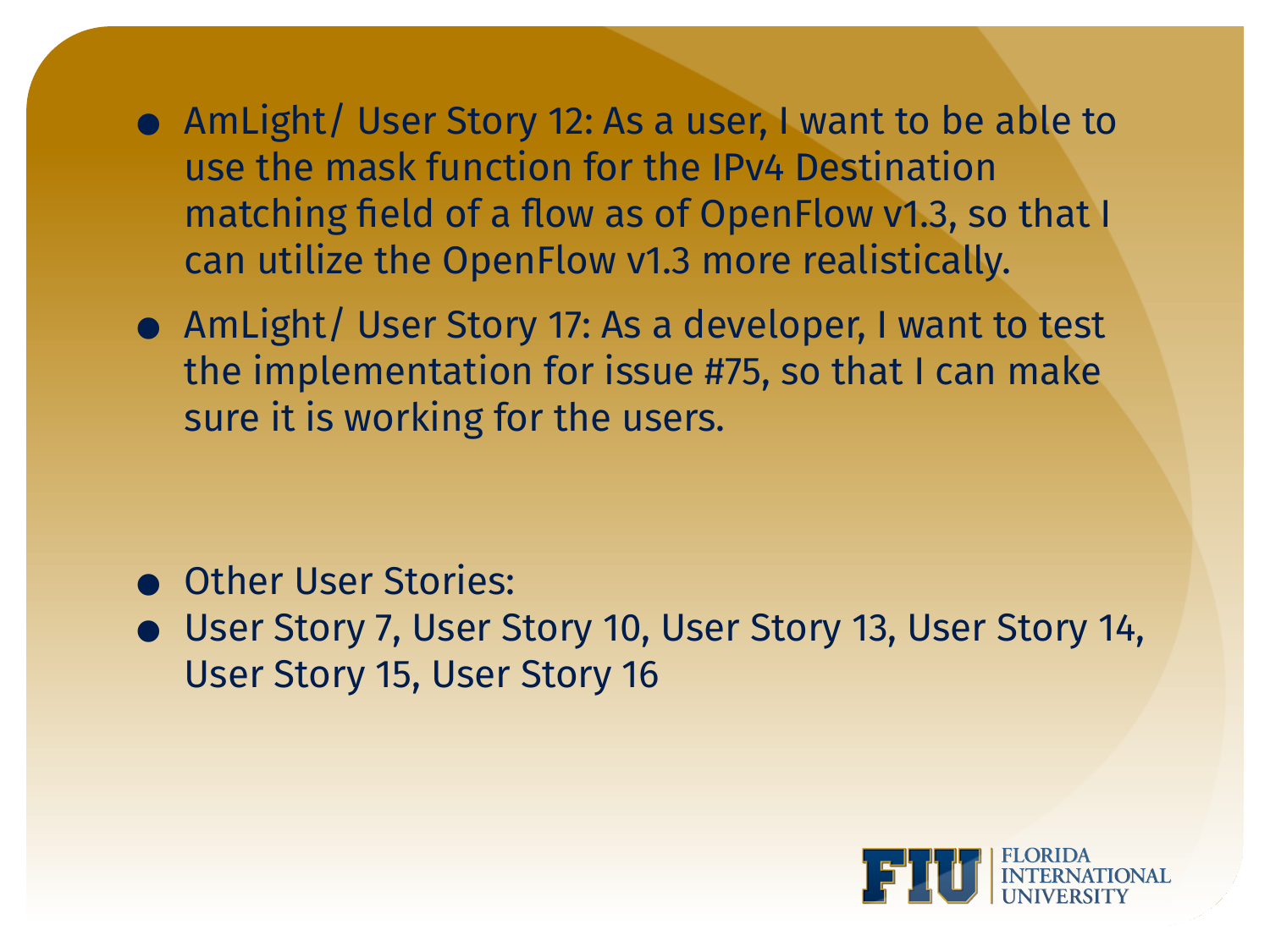

AmLight/ User Story 12: As a user, I want to be able to use the mask function for the IPv4 Destination matching field of a flow as of OpenFlow v1.3, so that I can utilize the OpenFlow v1.3 more realistically.
AmLight/ User Story 17: As a developer, I want to test the implementation for issue #75, so that I can make sure it is working for the users.

Other User Stories:
User Story 7, User Story 10, User Story 13, User Story 14, User Story 15, User Story 16